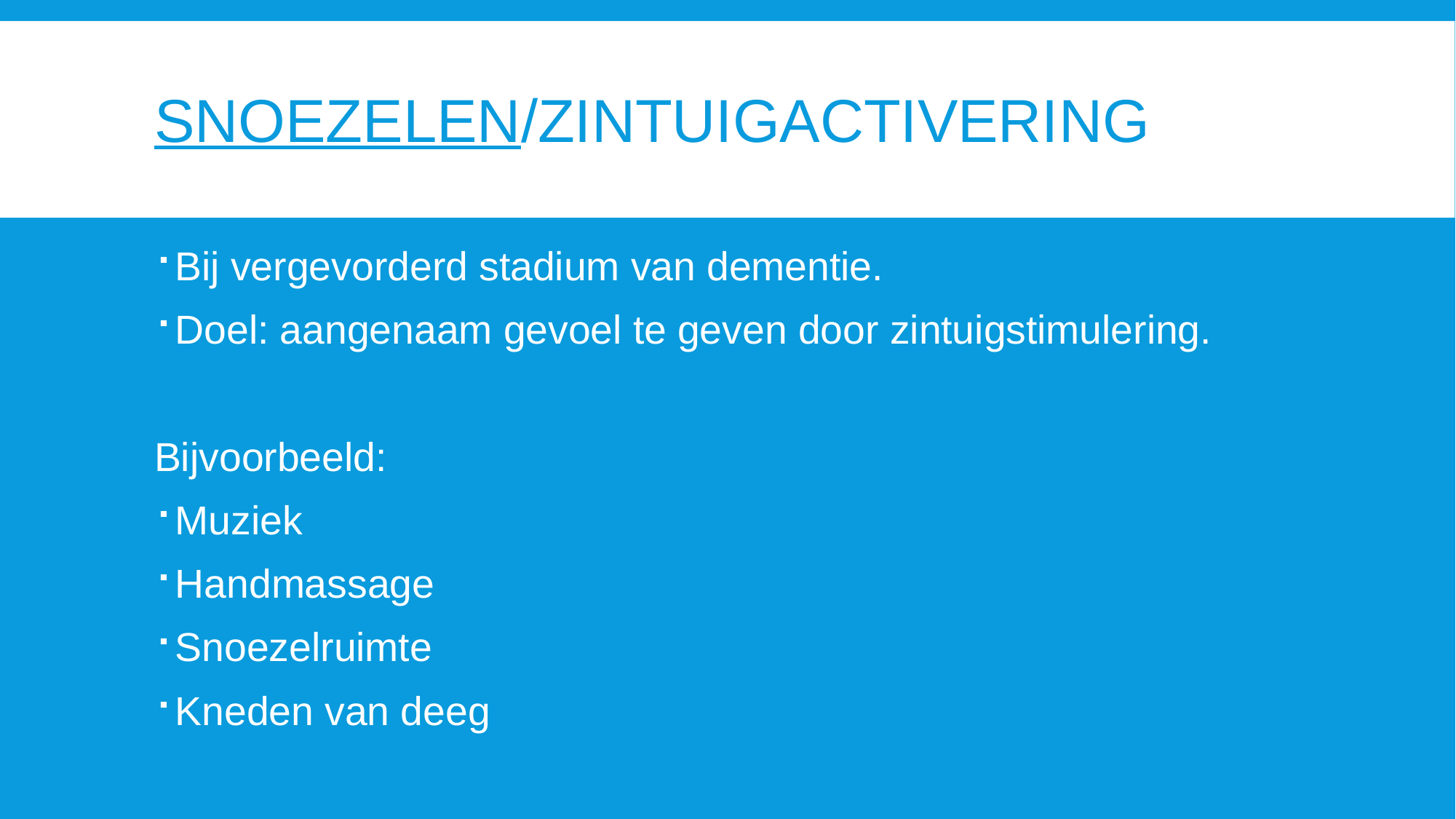

# Snoezelen/zintuigactivering
Bij vergevorderd stadium van dementie.
Doel: aangenaam gevoel te geven door zintuigstimulering.

Bijvoorbeeld:
Muziek
Handmassage
Snoezelruimte
Kneden van deeg